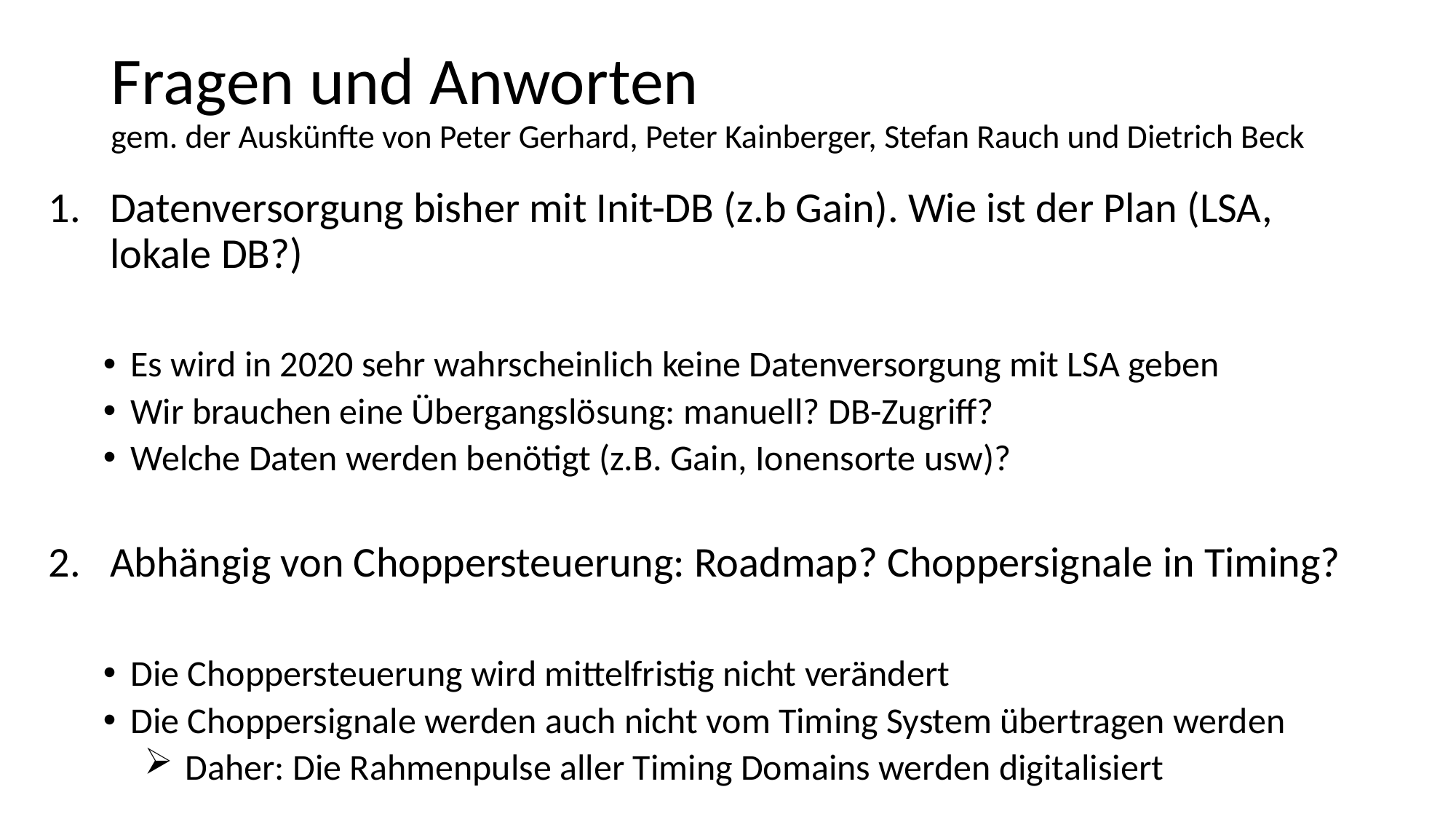

# Fragen und Anworten gem. der Auskünfte von Peter Gerhard, Peter Kainberger, Stefan Rauch und Dietrich Beck
Datenversorgung bisher mit Init-DB (z.b Gain). Wie ist der Plan (LSA, lokale DB?)

Es wird in 2020 sehr wahrscheinlich keine Datenversorgung mit LSA geben
Wir brauchen eine Übergangslösung: manuell? DB-Zugriff?
Welche Daten werden benötigt (z.B. Gain, Ionensorte usw)?

Abhängig von Choppersteuerung: Roadmap? Choppersignale in Timing?

Die Choppersteuerung wird mittelfristig nicht verändert
Die Choppersignale werden auch nicht vom Timing System übertragen werden
Daher: Die Rahmenpulse aller Timing Domains werden digitalisiert